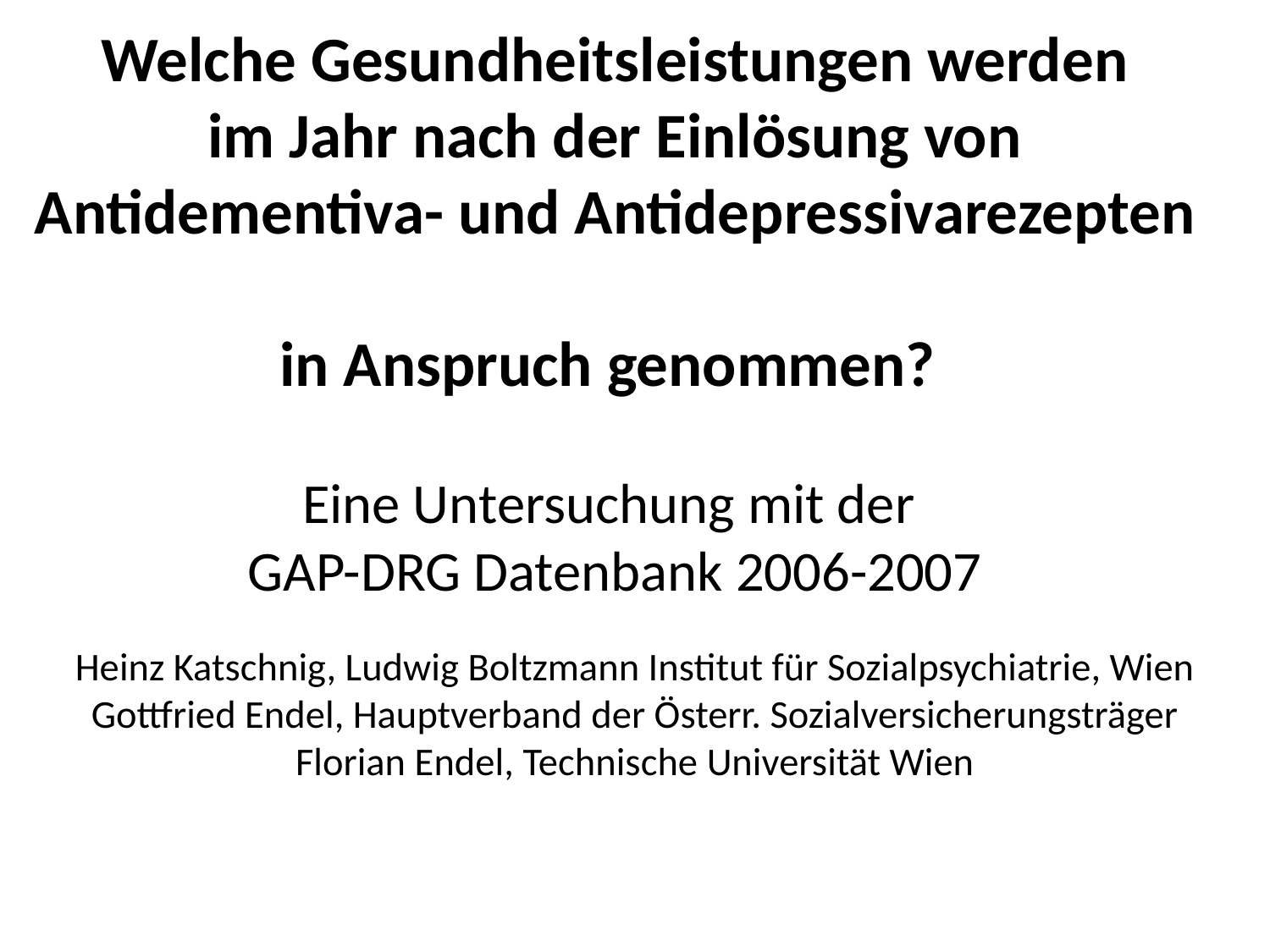

# Welche Gesundheitsleistungen werden im Jahr nach der Einlösung von Antidementiva- und Antidepressivarezepten in Anspruch genommen? Eine Untersuchung mit der GAP-DRG Datenbank 2006-2007
Heinz Katschnig, Ludwig Boltzmann Institut für Sozialpsychiatrie, Wien
Gottfried Endel, Hauptverband der Österr. Sozialversicherungsträger
Florian Endel, Technische Universität Wien